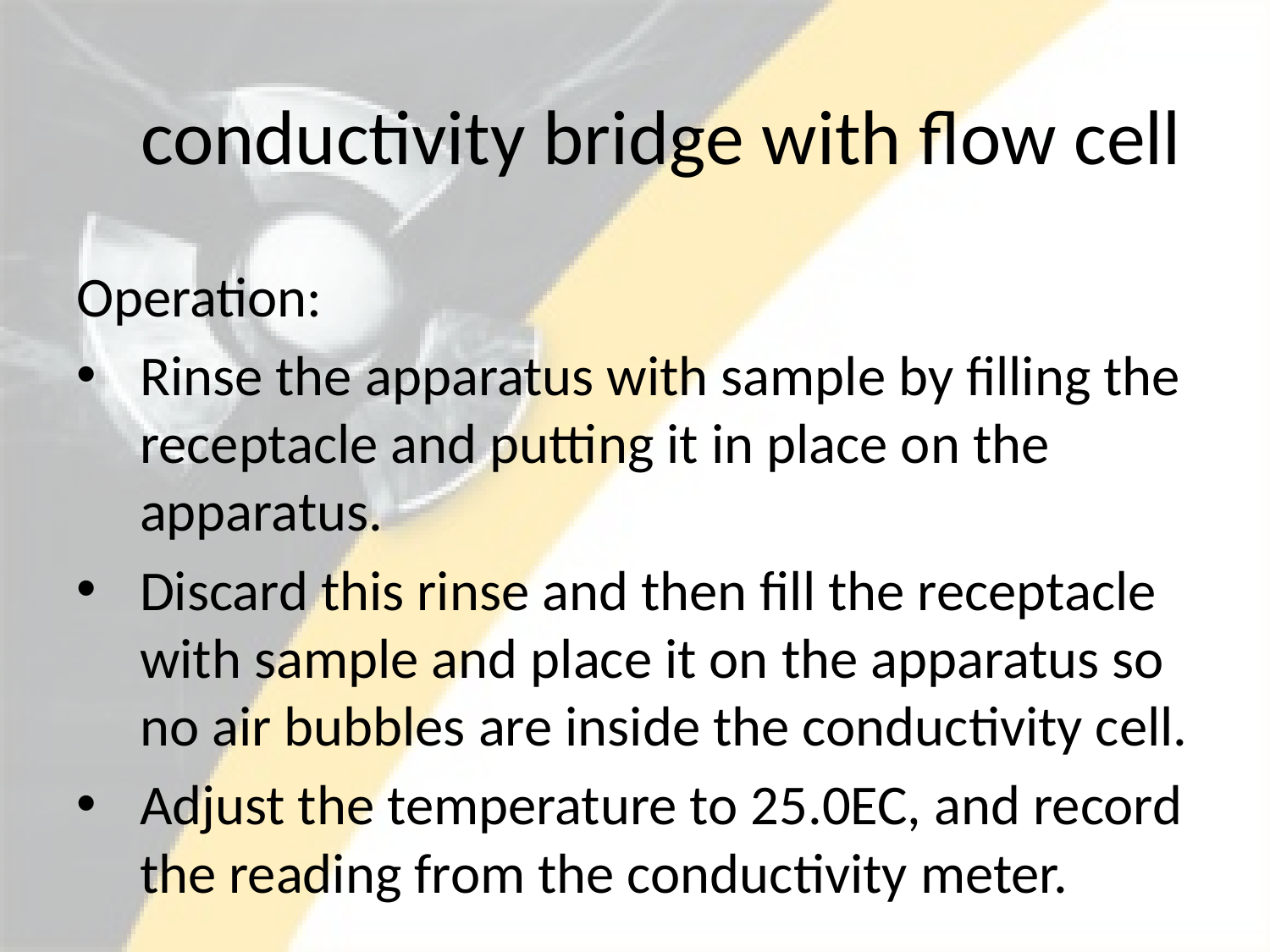

# conductivity bridge with flow cell
Operation:
Rinse the apparatus with sample by filling the receptacle and putting it in place on the apparatus.
Discard this rinse and then fill the receptacle with sample and place it on the apparatus so no air bubbles are inside the conductivity cell.
Adjust the temperature to 25.0EC, and record the reading from the conductivity meter.